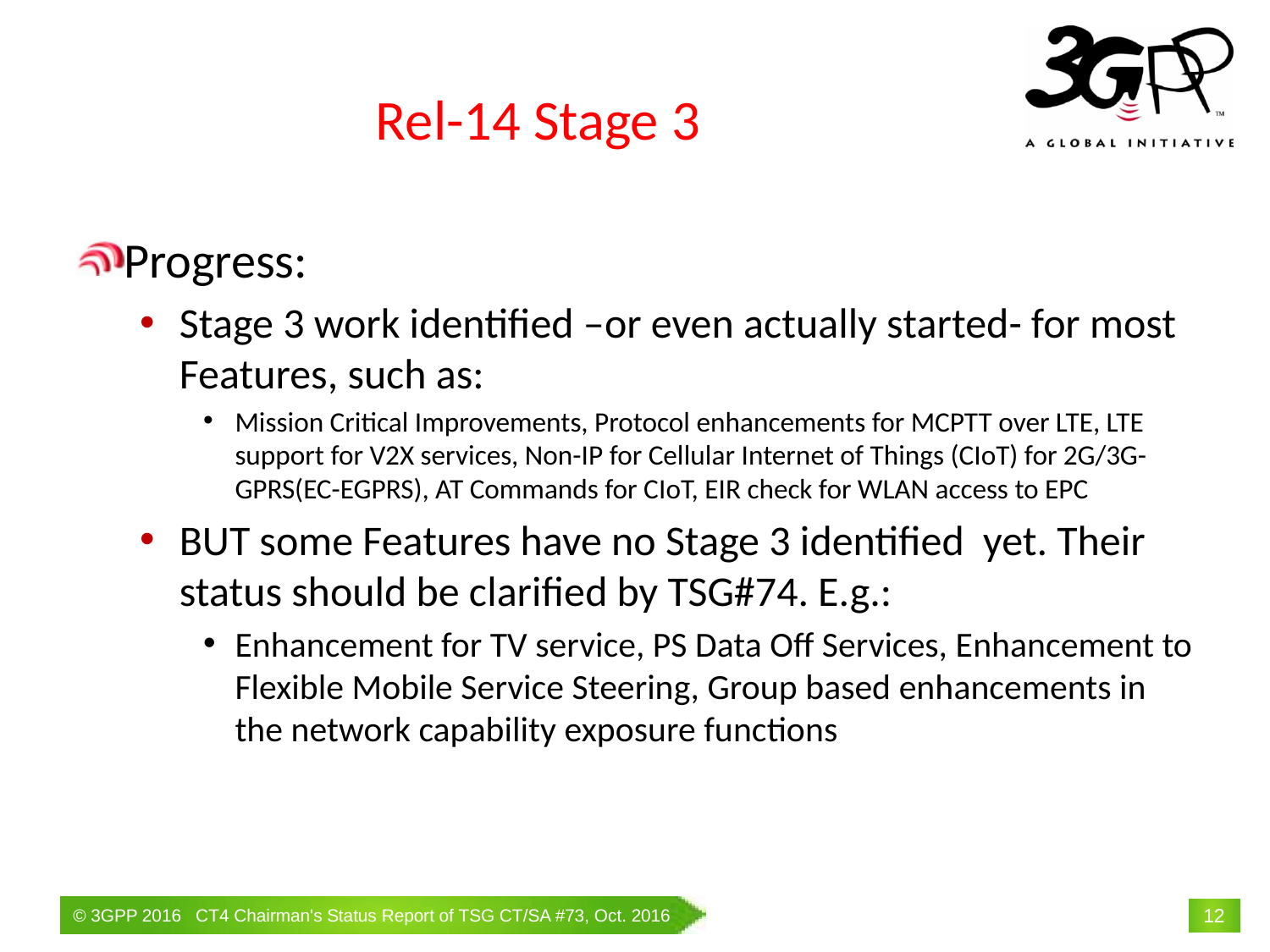

# Rel-14 Stage 3
Progress:
Stage 3 work identified –or even actually started- for most Features, such as:
Mission Critical Improvements, Protocol enhancements for MCPTT over LTE, LTE support for V2X services, Non-IP for Cellular Internet of Things (CIoT) for 2G/3G-GPRS(EC-EGPRS), AT Commands for CIoT, EIR check for WLAN access to EPC
BUT some Features have no Stage 3 identified  yet. Their status should be clarified by TSG#74. E.g.:
Enhancement for TV service, PS Data Off Services, Enhancement to Flexible Mobile Service Steering, Group based enhancements in the network capability exposure functions